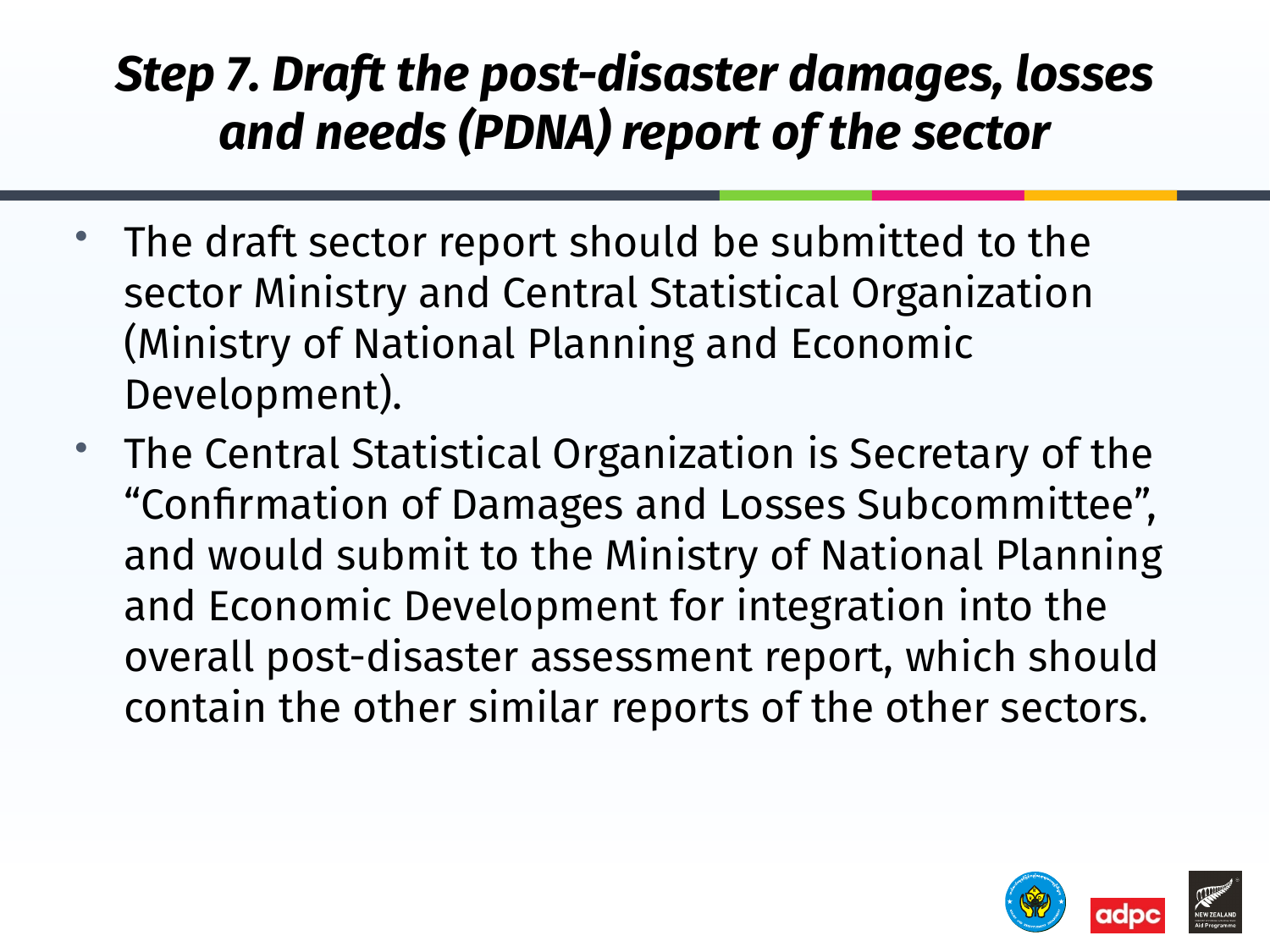

# Step 7. Draft the post-disaster damages, losses and needs (PDNA) report of the sector
The draft sector report should be submitted to the sector Ministry and Central Statistical Organization (Ministry of National Planning and Economic Development).
The Central Statistical Organization is Secretary of the “Confirmation of Damages and Losses Subcommittee”, and would submit to the Ministry of National Planning and Economic Development for integration into the overall post-disaster assessment report, which should contain the other similar reports of the other sectors.